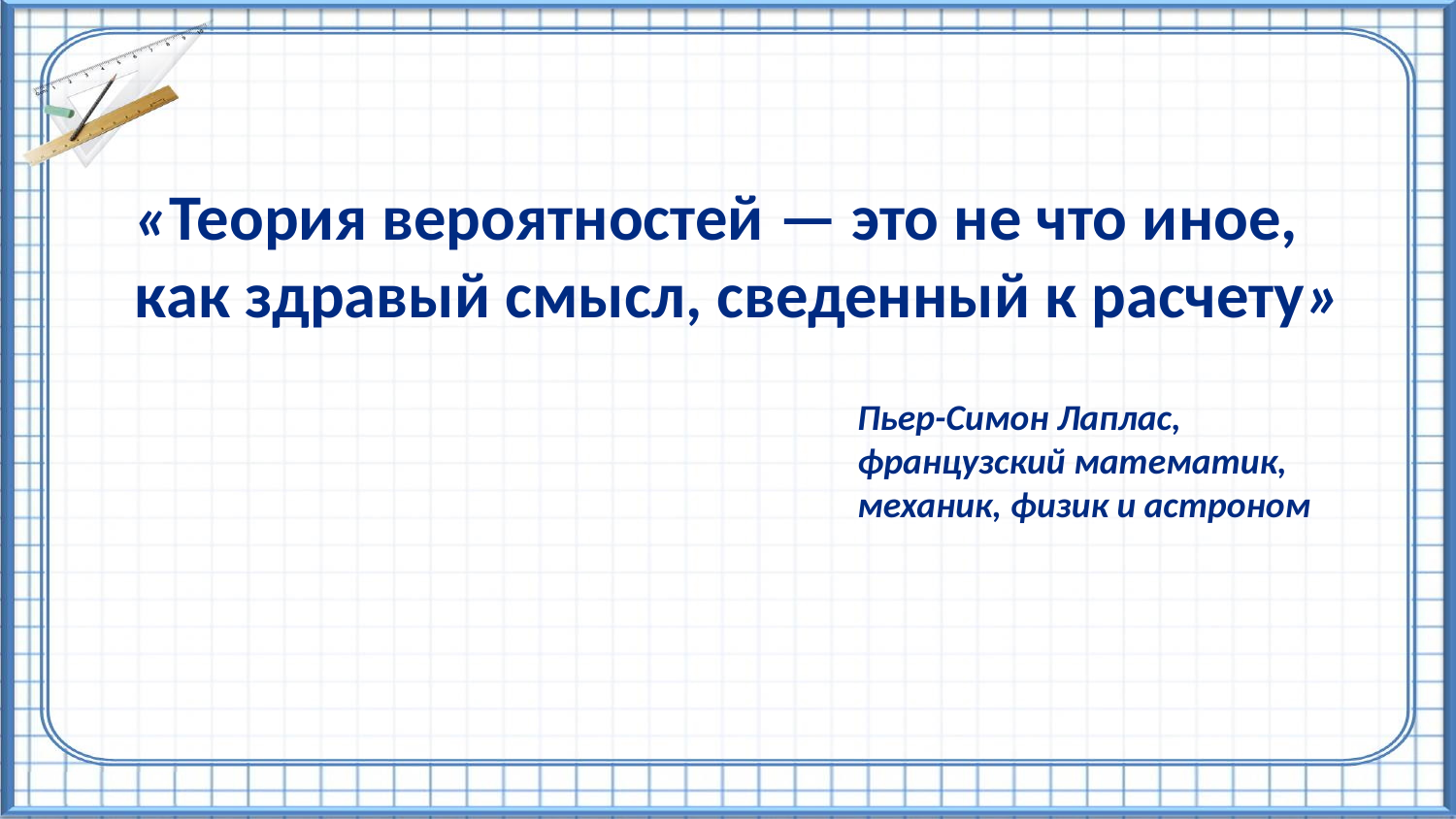

«Теория вероятностей — это не что иное, как здравый смысл, сведенный к расчету»
Пьер-Симон Лаплас, французский математик, механик, физик и астроном